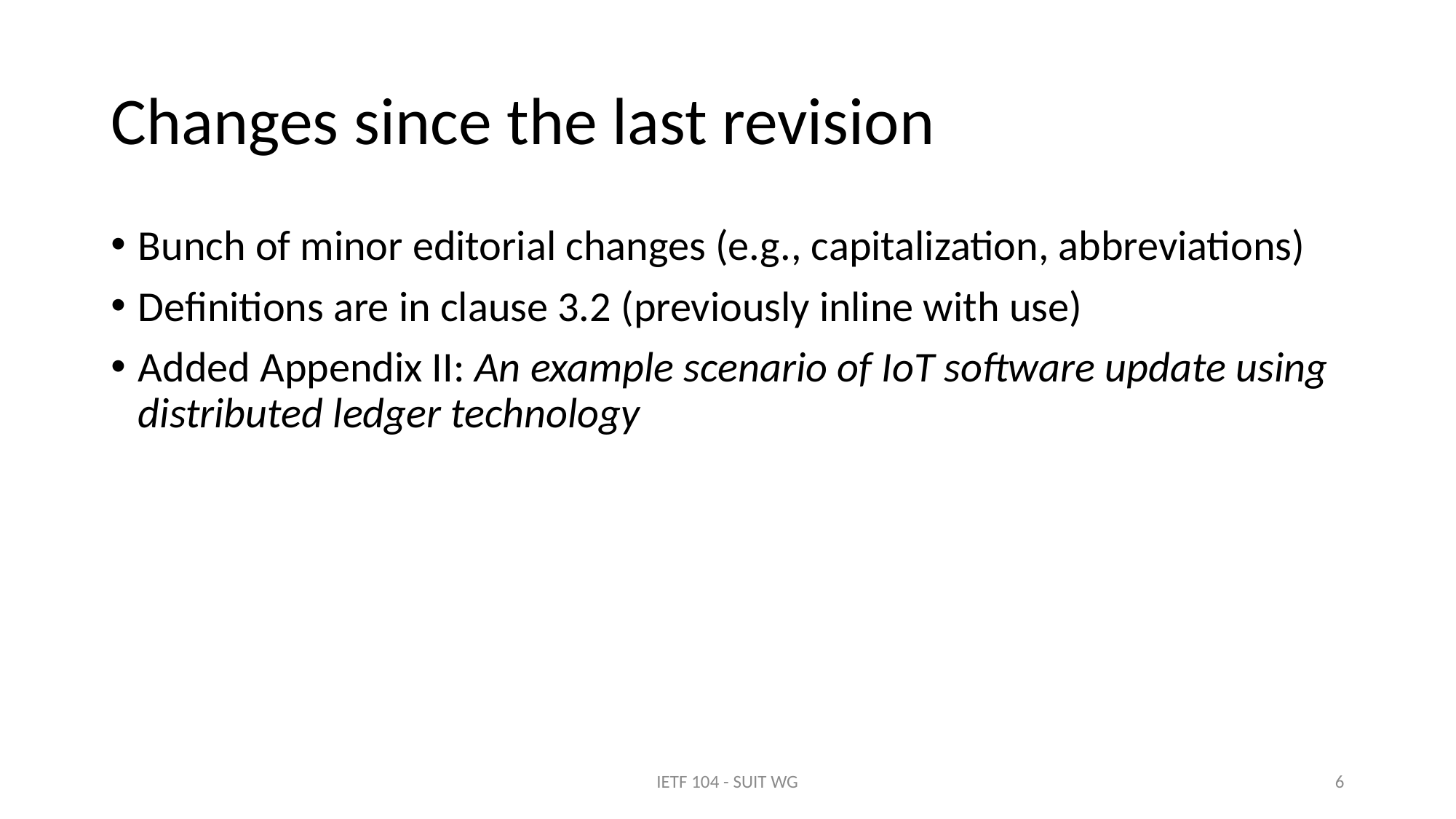

# Changes since the last revision
Bunch of minor editorial changes (e.g., capitalization, abbreviations)
Definitions are in clause 3.2 (previously inline with use)
Added Appendix II: An example scenario of IoT software update using distributed ledger technology

IETF 104 - SUIT WG
6